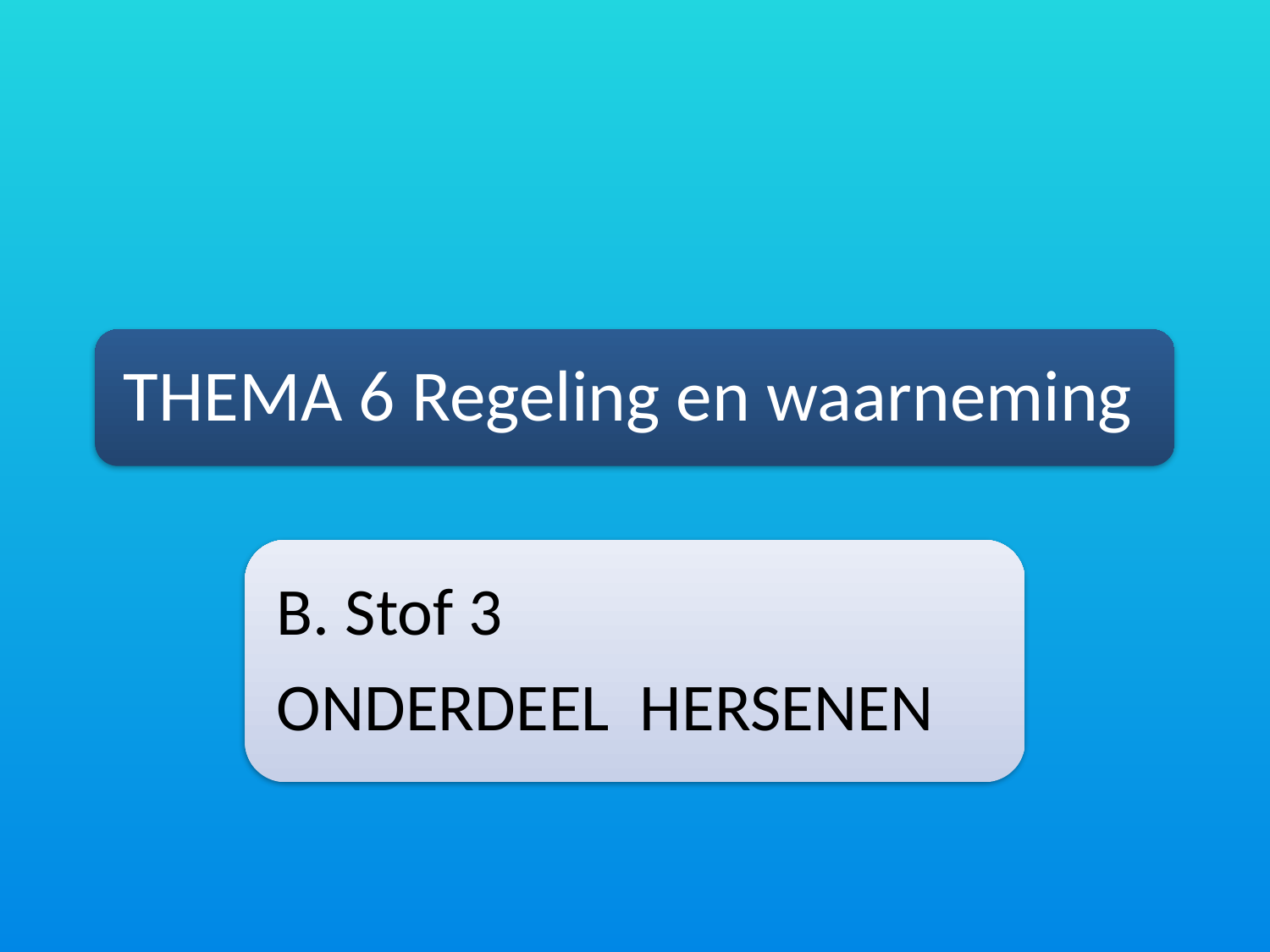

THEMA 6 Regeling en waarneming
B. Stof 3
ONDERDEEL  HERSENEN